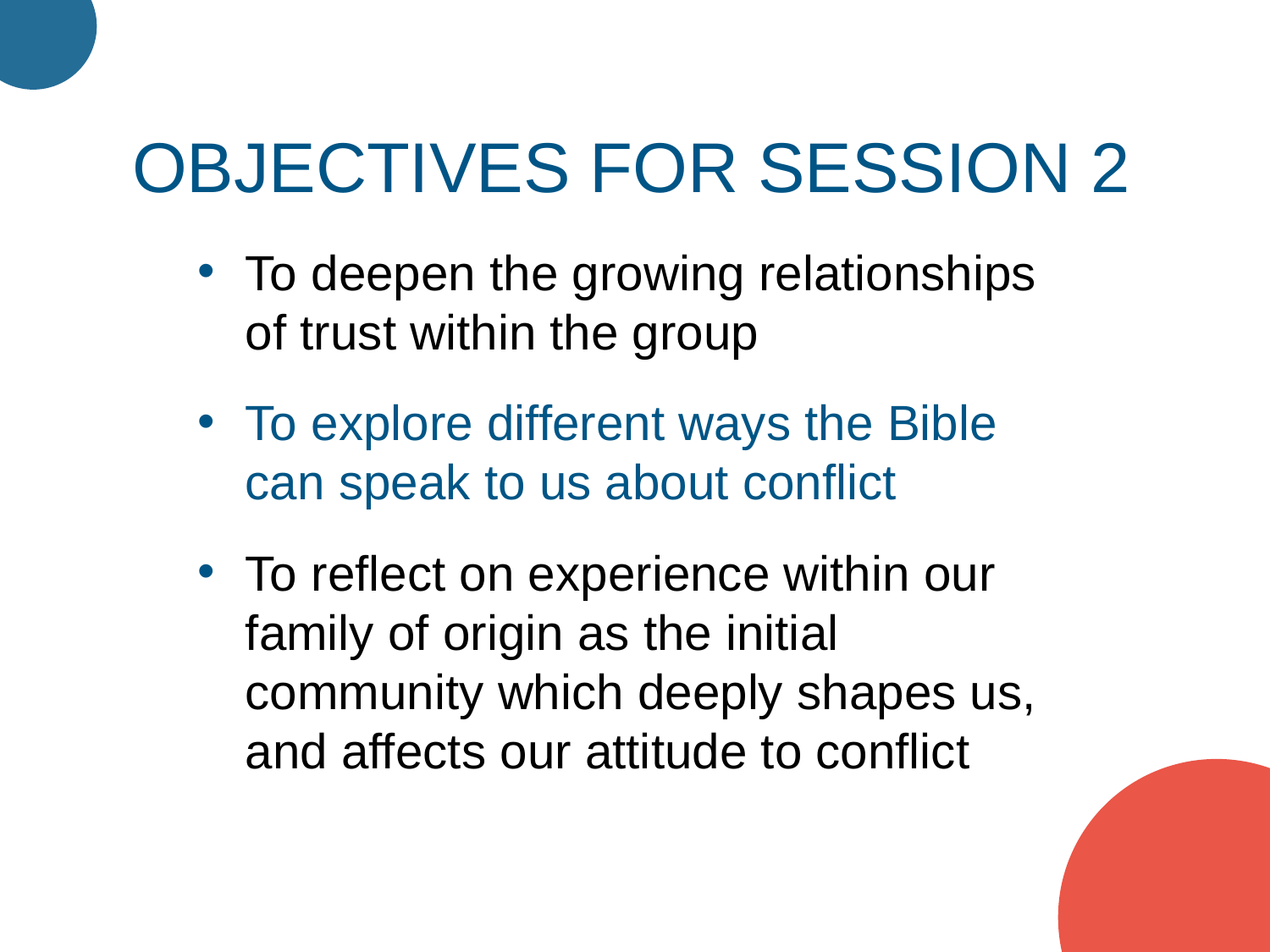

Objectives for session 2
To deepen the growing relationships of trust within the group
To explore different ways the Bible can speak to us about conflict
To reflect on experience within our family of origin as the initial community which deeply shapes us, and affects our attitude to conflict